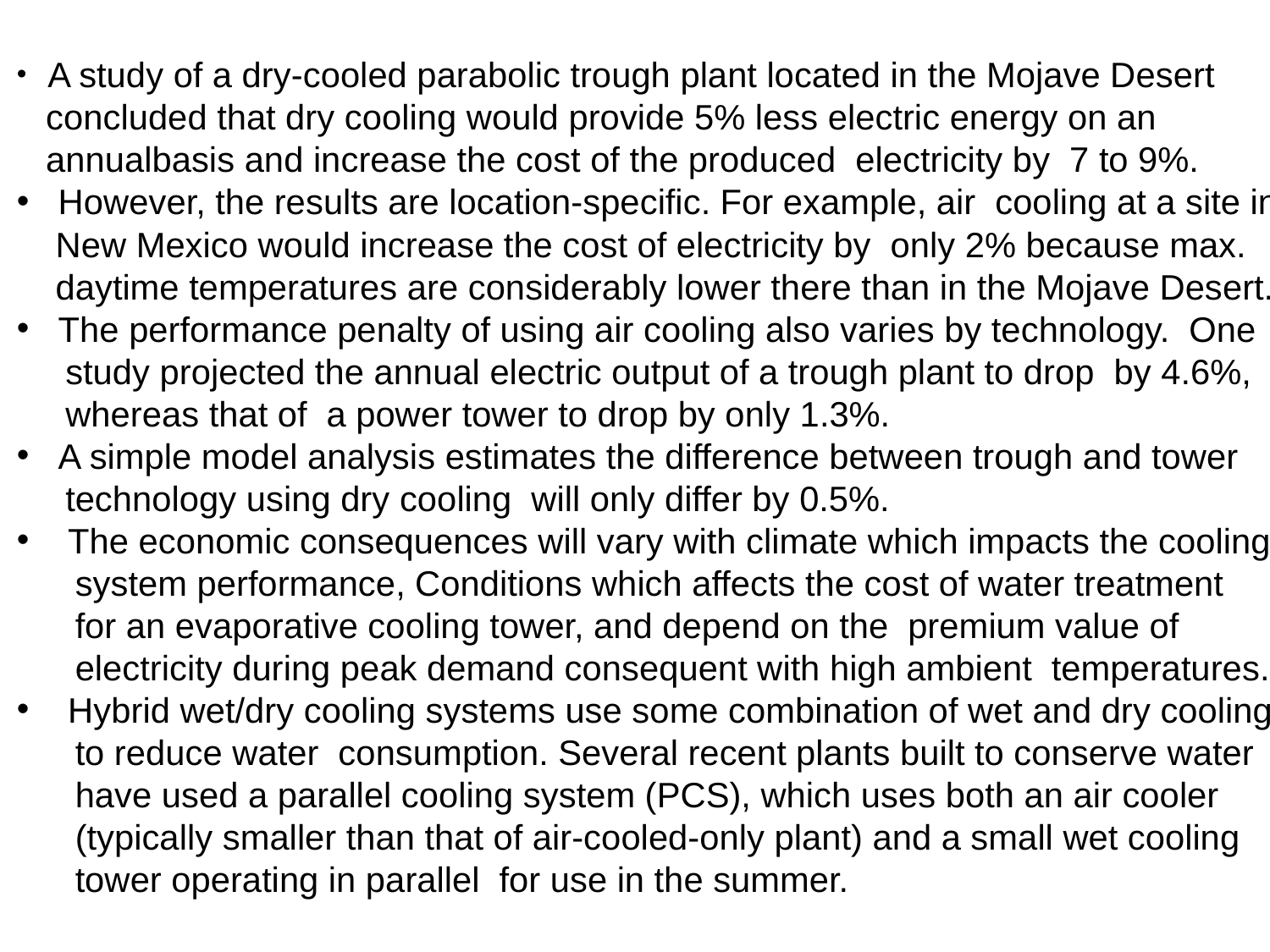

A study of a dry-cooled parabolic trough plant located in the Mojave Desert
   concluded that dry cooling would provide 5% less electric energy on an
   annualbasis and increase the cost of the produced  electricity by  7 to 9%.
   However, the results are location-specific. For example, air  cooling at a site in
    New Mexico would increase the cost of electricity by  only 2% because max.
    daytime temperatures are considerably lower there than in the Mojave Desert.
   The performance penalty of using air cooling also varies by technology.  One
     study projected the annual electric output of a trough plant to drop  by 4.6%,
     whereas that of  a power tower to drop by only 1.3%.
   A simple model analysis estimates the difference between trough and tower
     technology using dry cooling  will only differ by 0.5%.
    The economic consequences will vary with climate which impacts the cooling
      system performance, Conditions which affects the cost of water treatment
      for an evaporative cooling tower, and depend on the  premium value of
      electricity during peak demand consequent with high ambient  temperatures.
    Hybrid wet/dry cooling systems use some combination of wet and dry cooling
      to reduce water  consumption. Several recent plants built to conserve water
      have used a parallel cooling system (PCS), which uses both an air cooler
      (typically smaller than that of air-cooled-only plant) and a small wet cooling
      tower operating in parallel  for use in the summer.